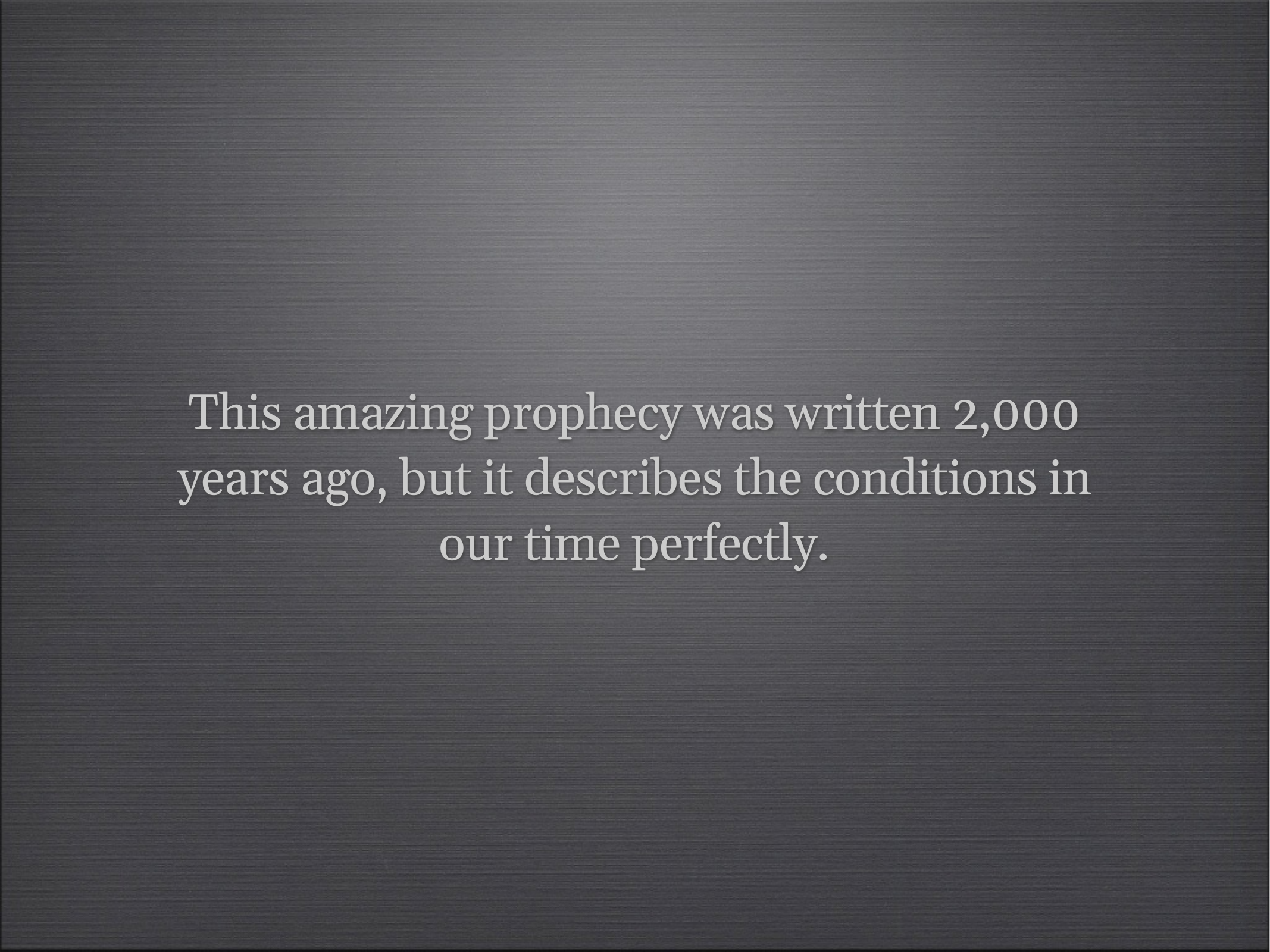

This amazing prophecy was written 2,000 years ago, but it describes the conditions in our time perfectly.